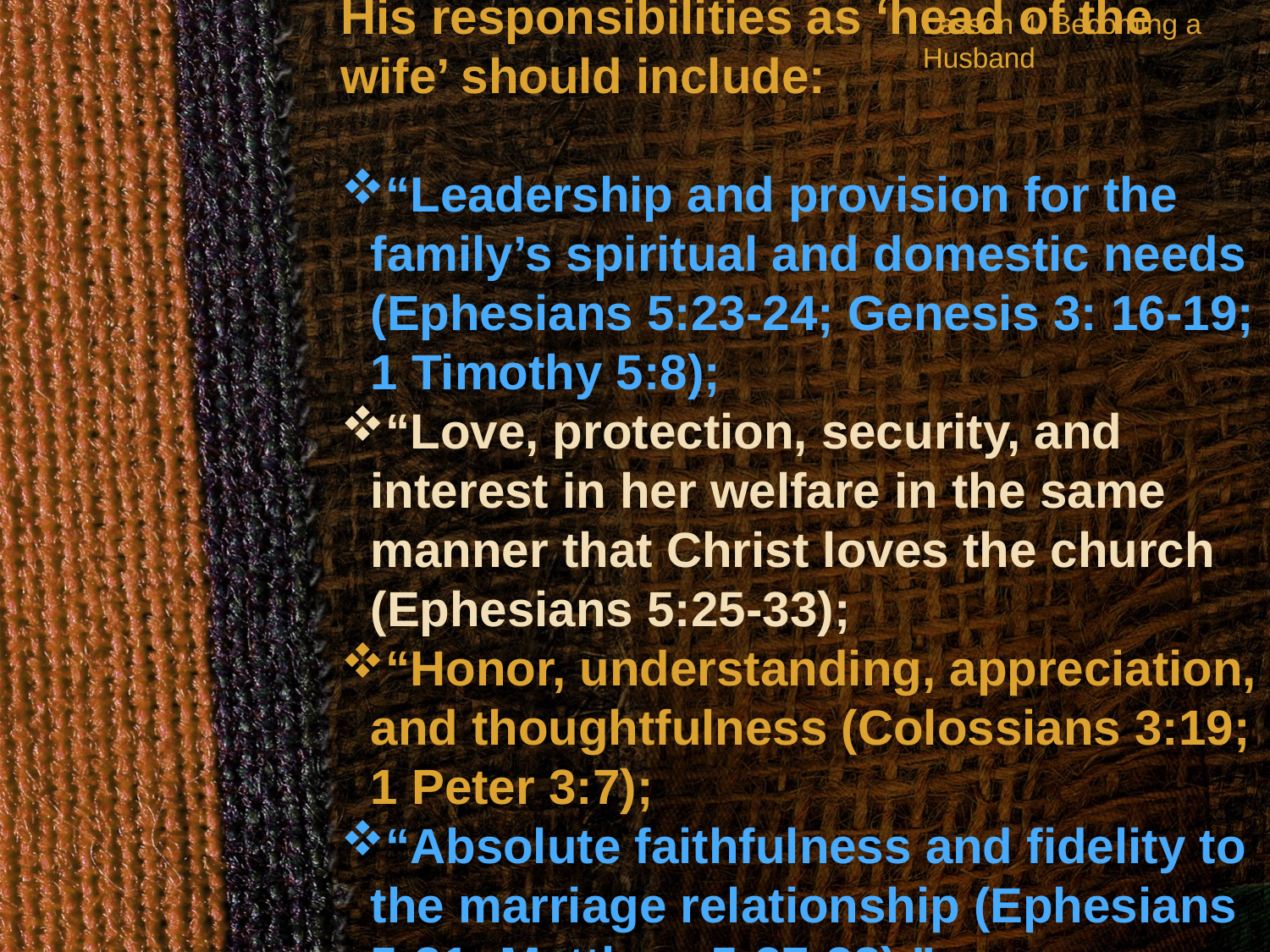

Lesson 4: Becoming a Husband
His responsibilities as ‘head of the wife’ should include:

“Leadership and provision for the family’s spiritual and domestic needs (Ephesians 5:23-24; Genesis 3: 16-19; 1 Timothy 5:8);
“Love, protection, security, and interest in her welfare in the same manner that Christ loves the church (Ephesians 5:25-33);
“Honor, understanding, appreciation, and thoughtfulness (Colossians 3:19; 1 Peter 3:7);
“Absolute faithfulness and fidelity to the marriage relationship (Ephesians 5:31; Matthew 5:27-28).”